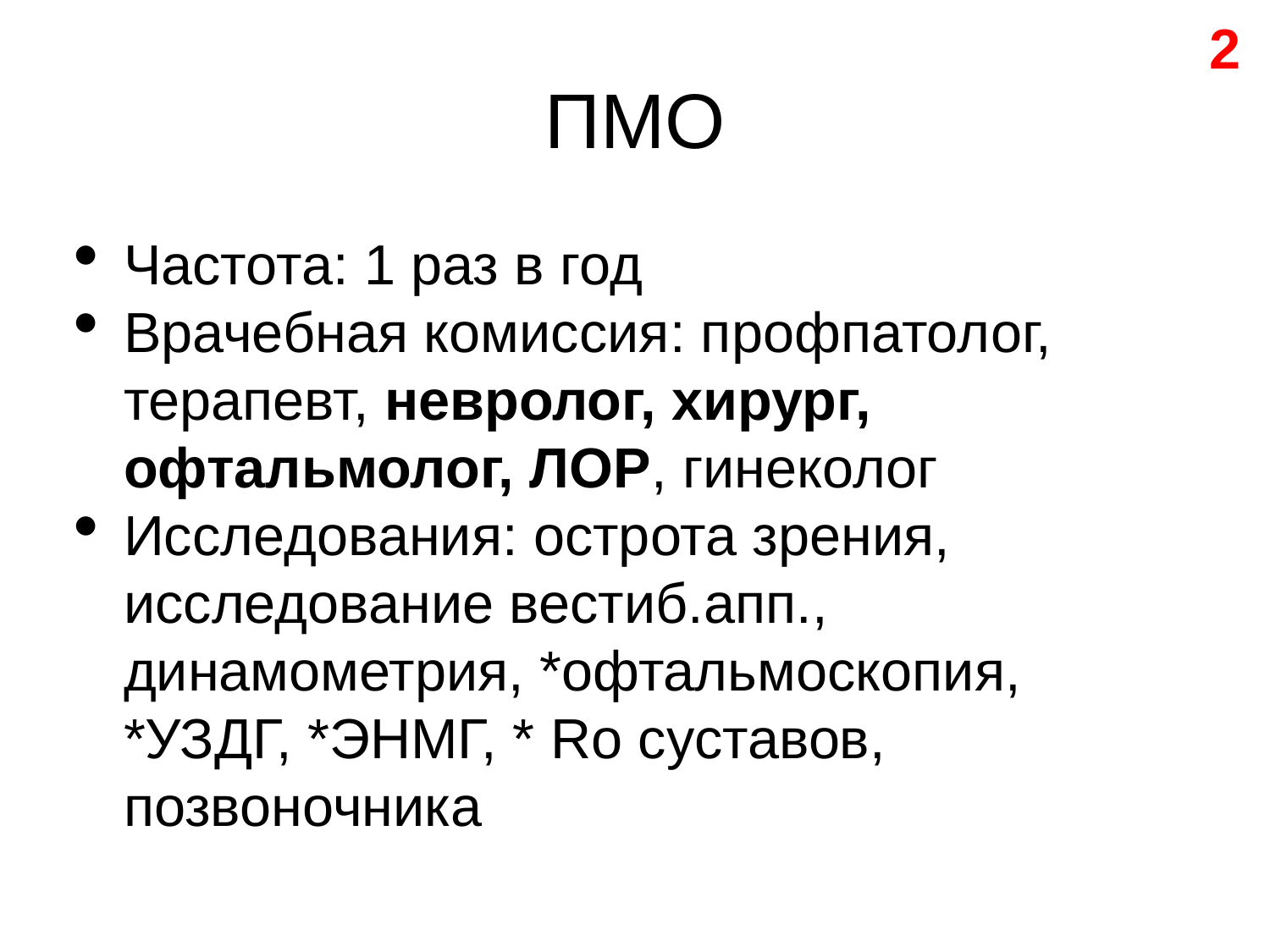

2
ПМО
Частота: 1 раз в год
Врачебная комиссия: профпатолог, терапевт, невролог, хирург, офтальмолог, ЛОР, гинеколог
Исследования: острота зрения, исследование вестиб.апп., динамометрия, *офтальмоскопия, *УЗДГ, *ЭНМГ, * Ro суставов, позвоночника